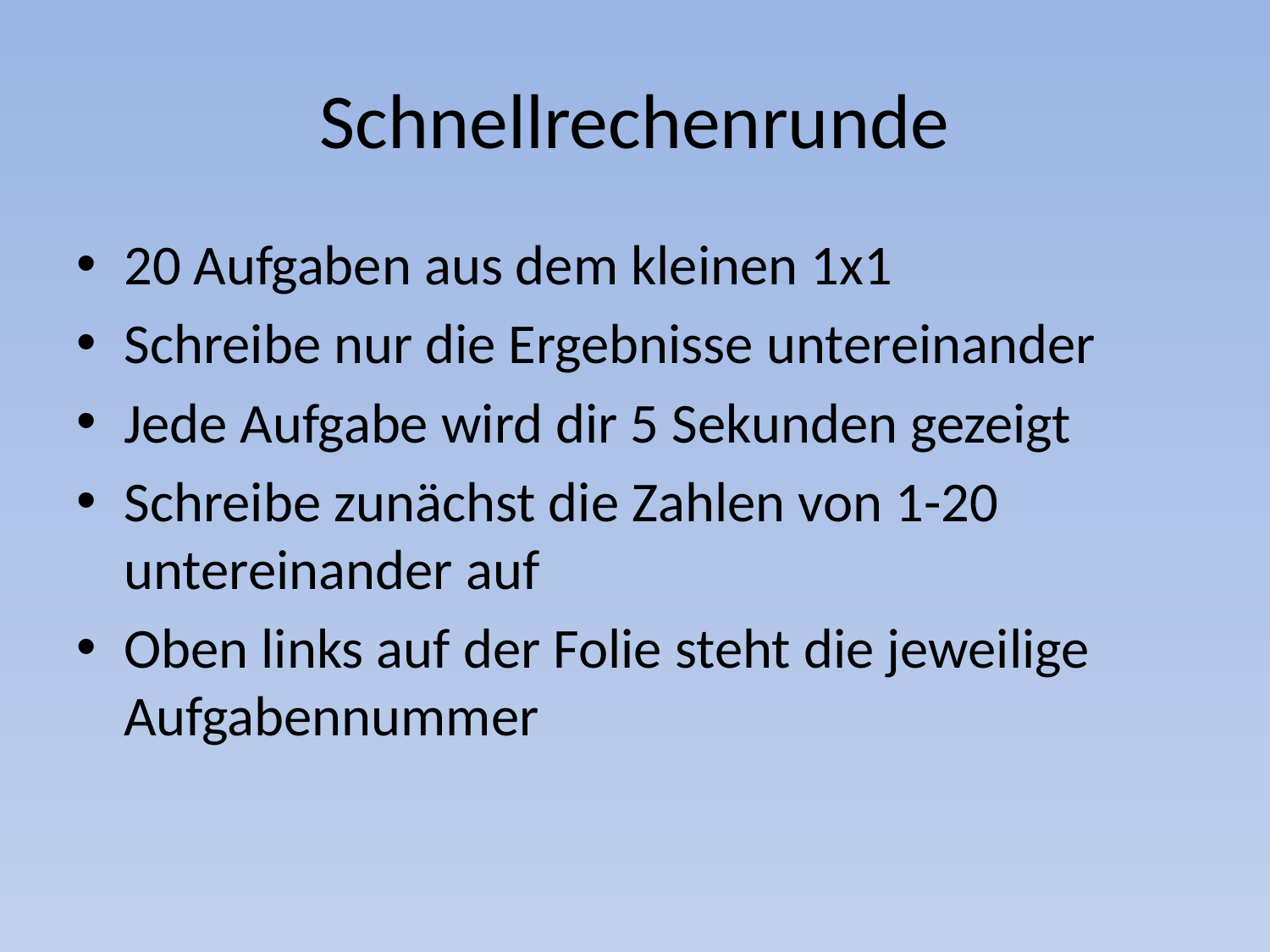

# Schnellrechenrunde
20 Aufgaben aus dem kleinen 1x1
Schreibe nur die Ergebnisse untereinander
Jede Aufgabe wird dir 5 Sekunden gezeigt
Schreibe zunächst die Zahlen von 1-20 untereinander auf
Oben links auf der Folie steht die jeweilige Aufgabennummer